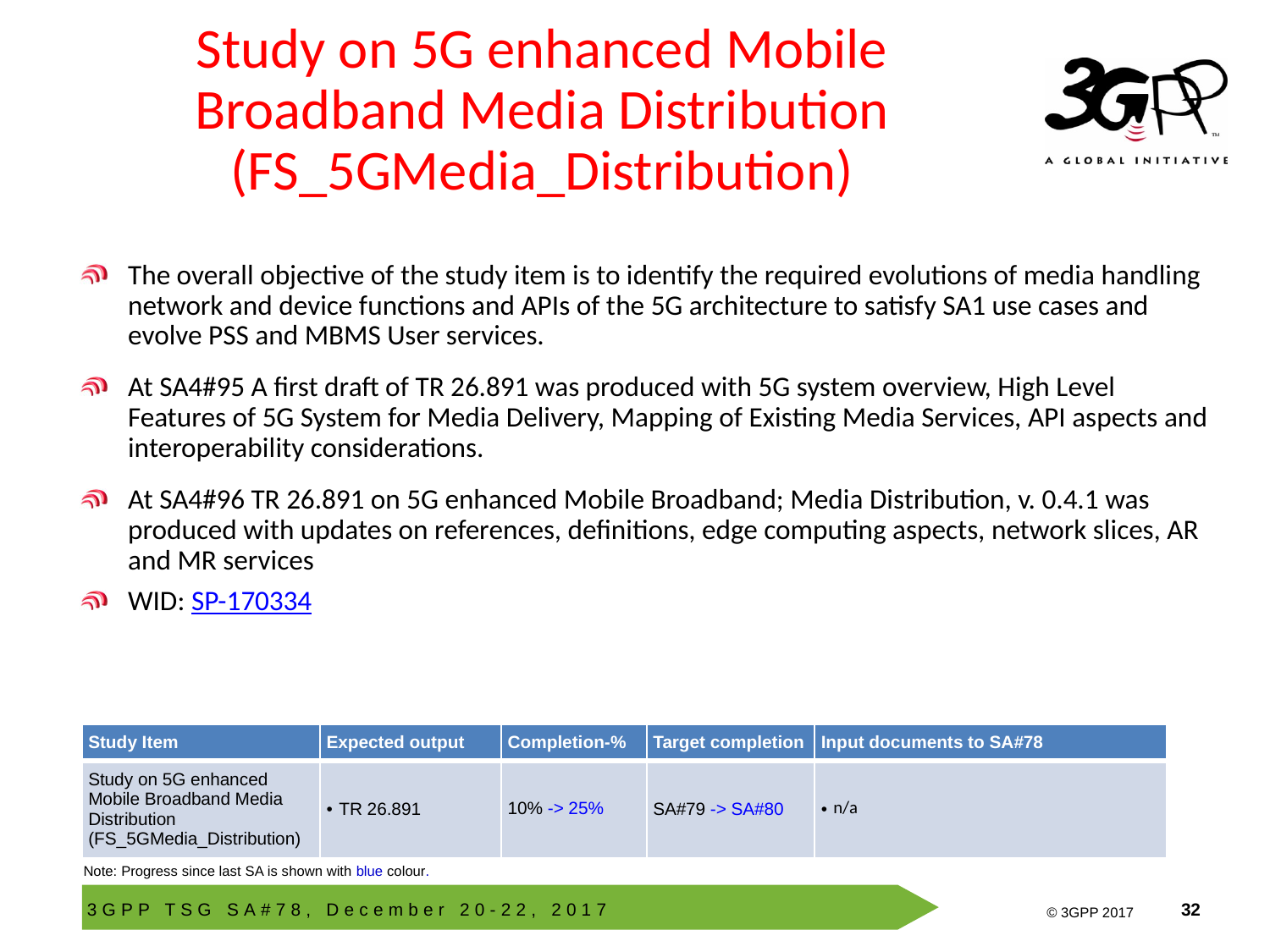

# Study on 5G enhanced Mobile Broadband Media Distribution (FS_5GMedia_Distribution)
The overall objective of the study item is to identify the required evolutions of media handling network and device functions and APIs of the 5G architecture to satisfy SA1 use cases and evolve PSS and MBMS User services.
At SA4#95 A first draft of TR 26.891 was produced with 5G system overview, High Level Features of 5G System for Media Delivery, Mapping of Existing Media Services, API aspects and interoperability considerations.
At SA4#96 TR 26.891 on 5G enhanced Mobile Broadband; Media Distribution, v. 0.4.1 was produced with updates on references, definitions, edge computing aspects, network slices, AR and MR services
WID: SP-170334
| Study Item | Expected output | Completion-% | Target completion | Input documents to SA#78 |
| --- | --- | --- | --- | --- |
| Study on 5G enhanced Mobile Broadband Media Distribution (FS\_5GMedia\_Distribution) | TR 26.891 | 10% -> 25% | SA#79 -> SA#80 | n/a |
Note: Progress since last SA is shown with blue colour.